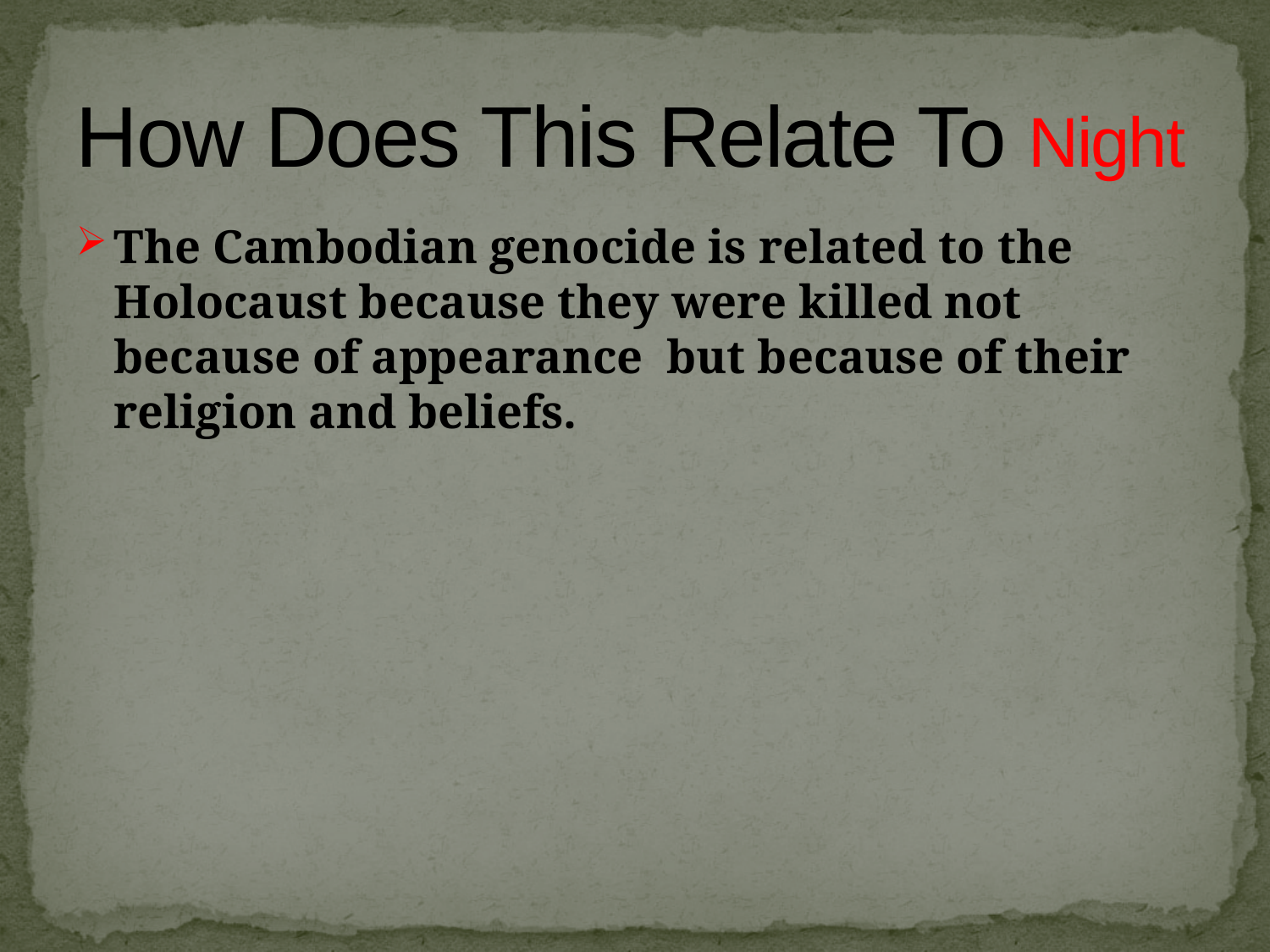

# How Does This Relate To Night
The Cambodian genocide is related to the Holocaust because they were killed not because of appearance  but because of their religion and beliefs.